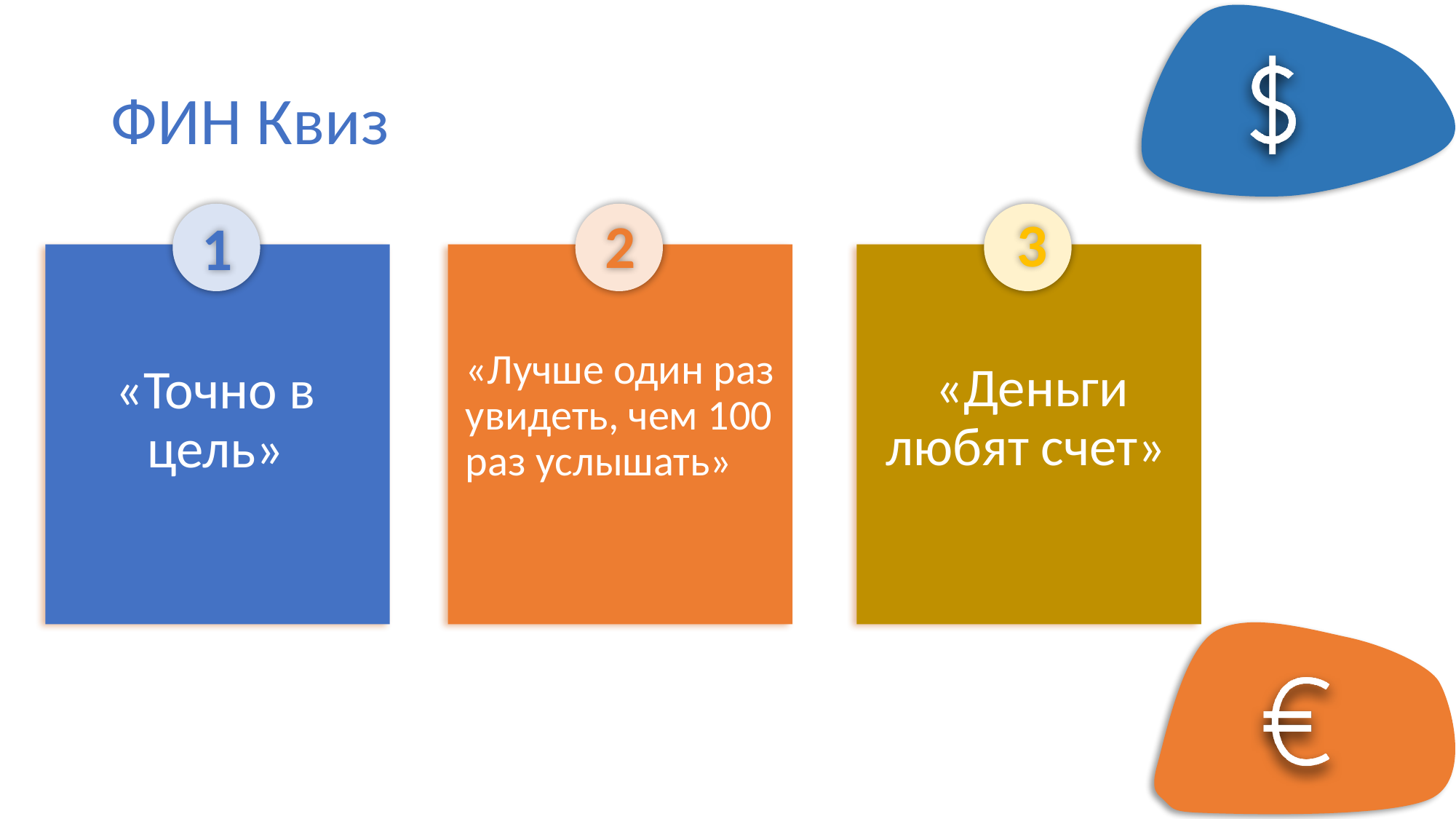

# ФИН Квиз
3
2

1

«Лучше один раз увидеть, чем 100 раз услышать»
«Деньги любят счет»
«Точно в цель»